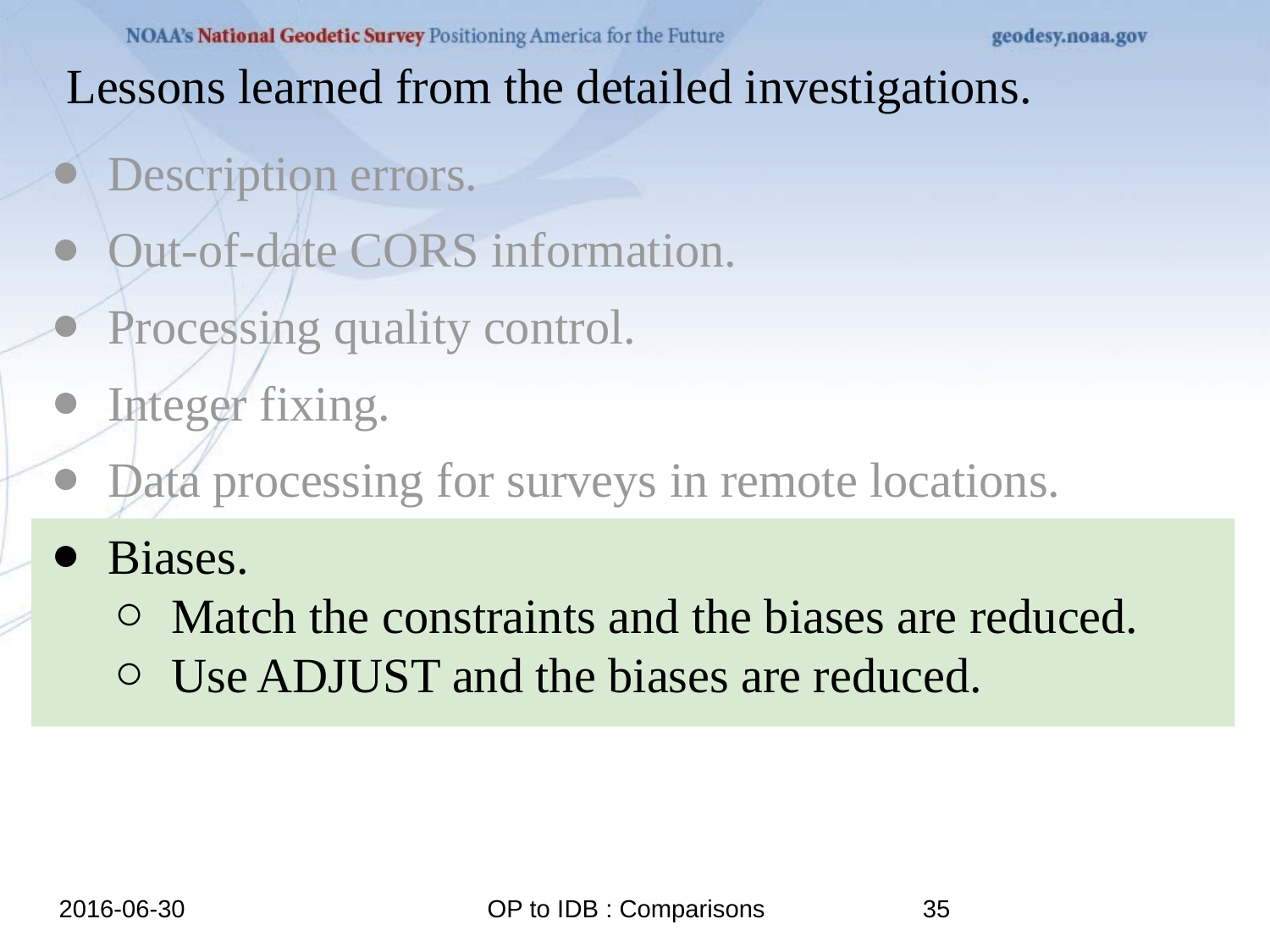

Lessons learned from the detailed investigations.
Description errors.
Out-of-date CORS information.
Processing quality control.
Integer fixing.
Data processing for surveys in remote locations.
Biases.
Match the constraints and the biases are reduced.
Use ADJUST and the biases are reduced.
2016-06-30
OP to IDB : Comparisons
35